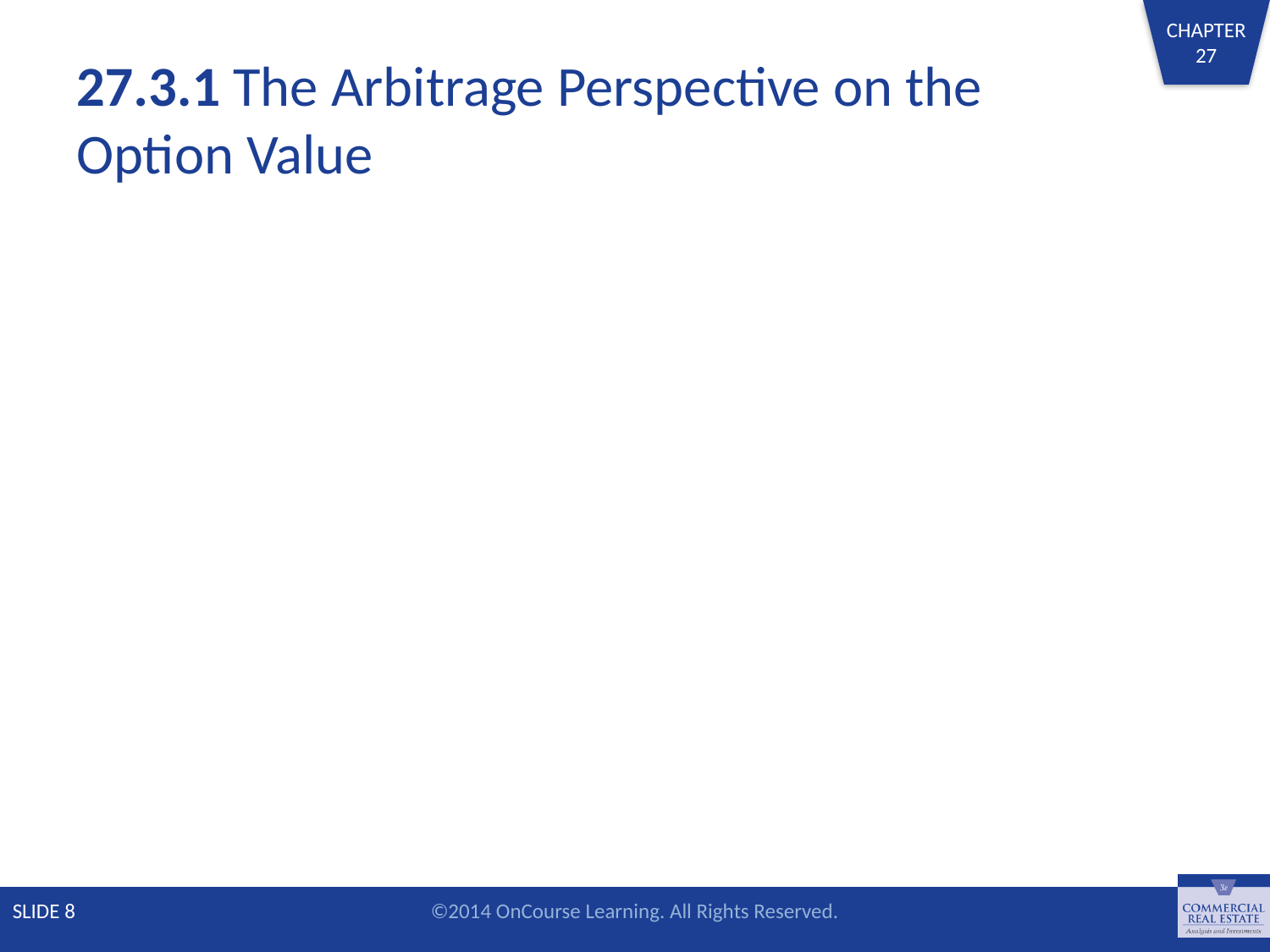

# 27.3.1 The Arbitrage Perspective on the Option Value

SLIDE 8